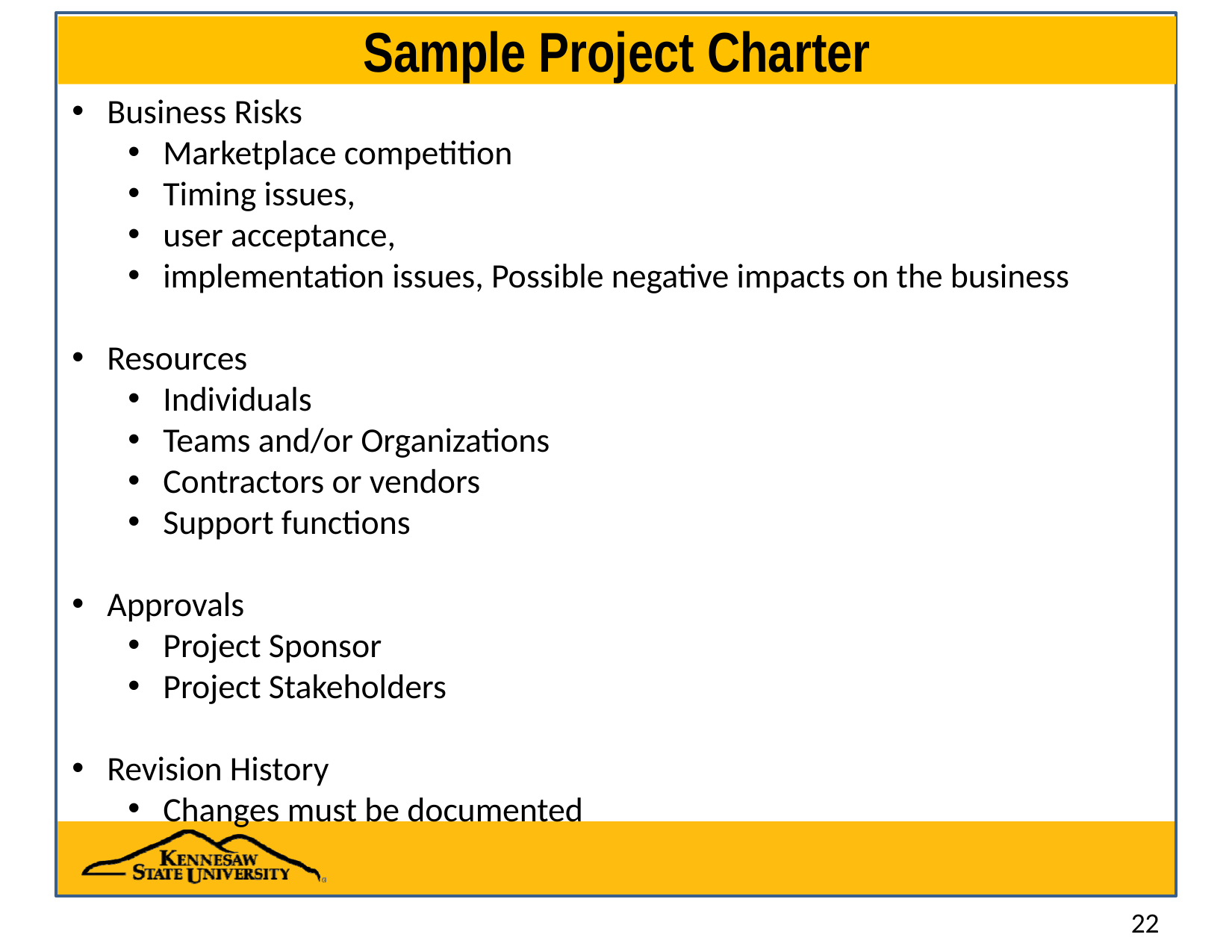

# Sample Project Charter
Business Risks
Marketplace competition
Timing issues,
user acceptance,
implementation issues, Possible negative impacts on the business

Resources
Individuals
Teams and/or Organizations
Contractors or vendors
Support functions

Approvals
Project Sponsor
Project Stakeholders

Revision History
Changes must be documented